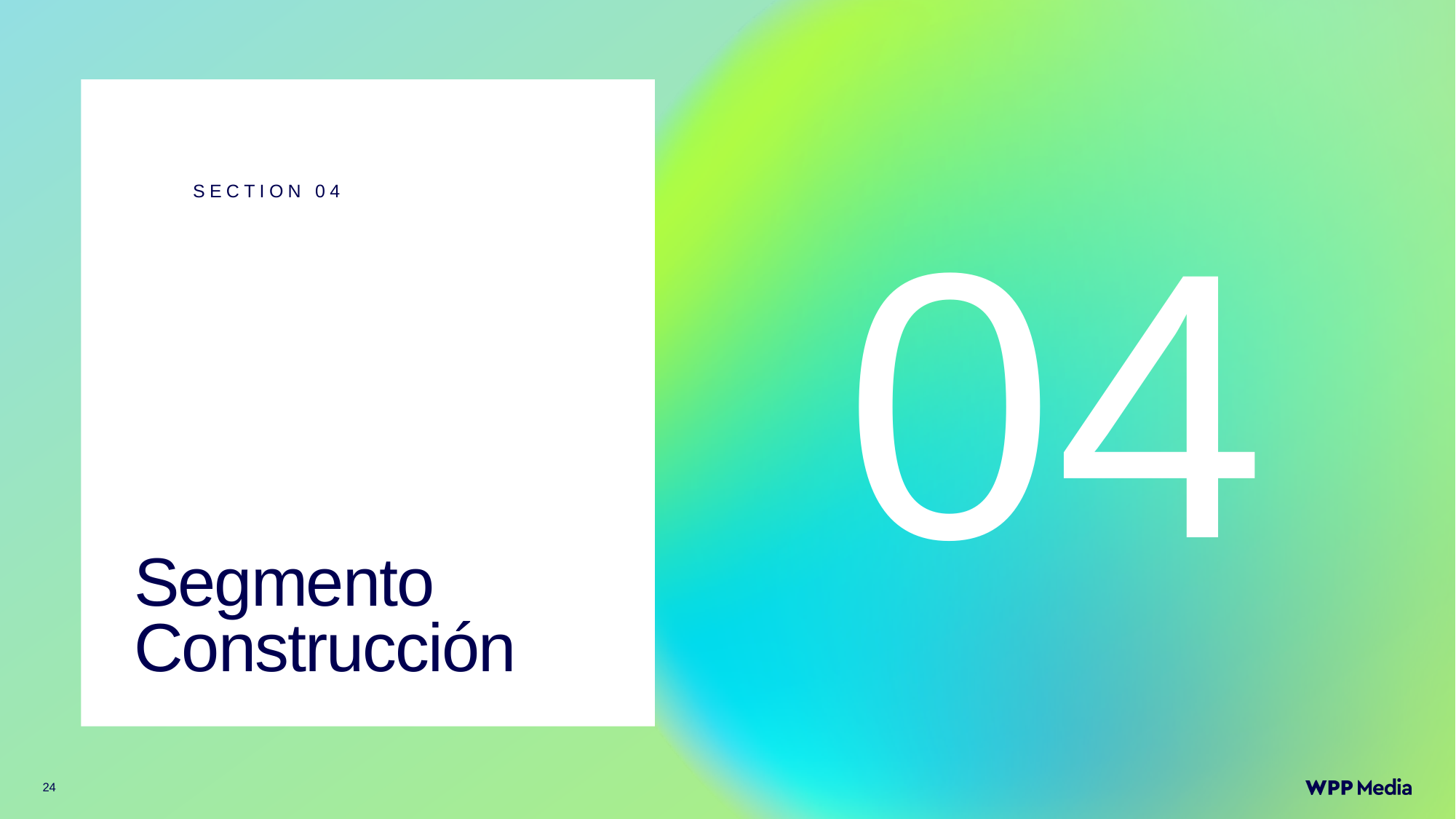

Section 04
04

# Segmento Construcción
24